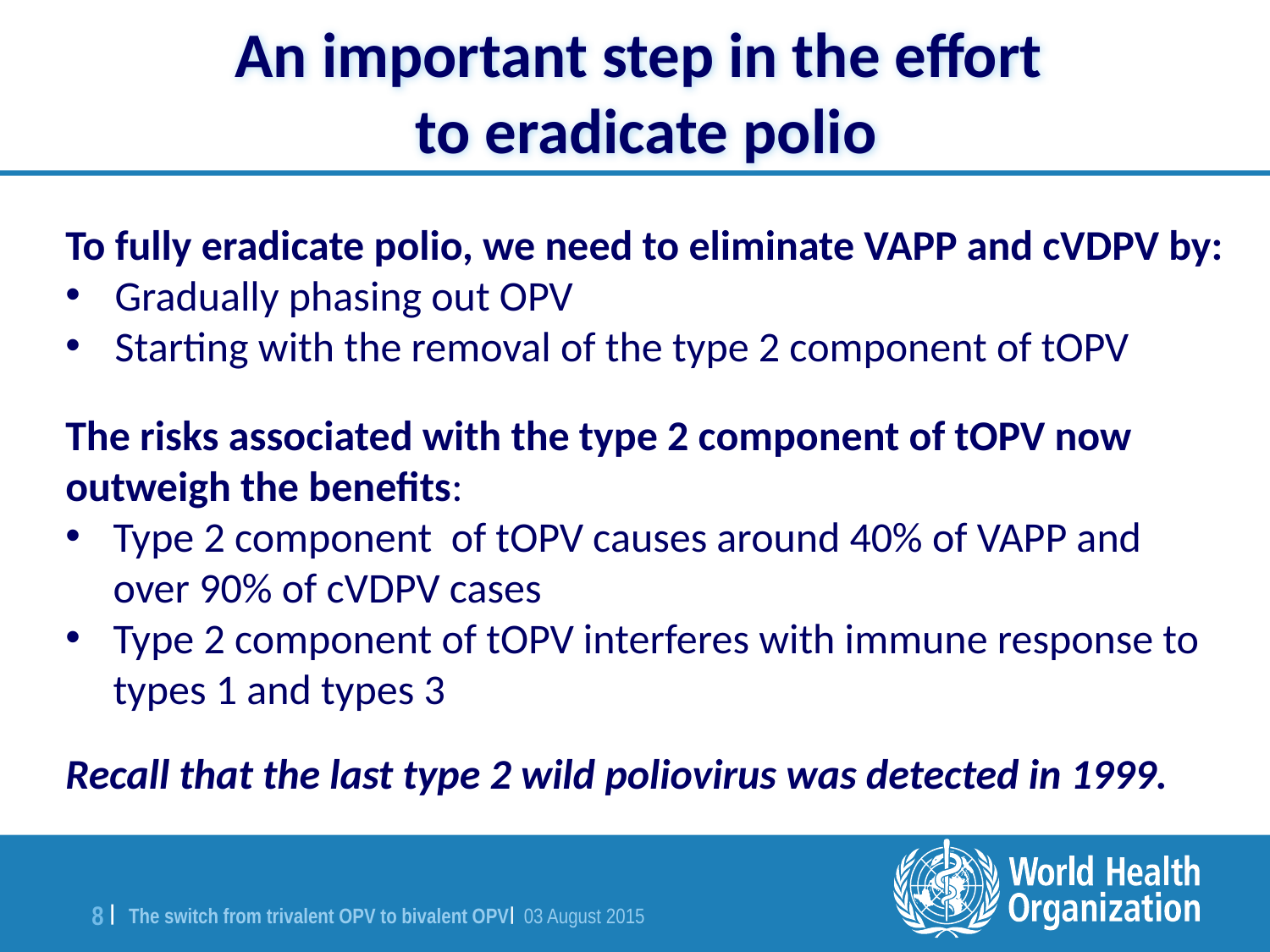

An important step in the effort
 to eradicate polio
To fully eradicate polio, we need to eliminate VAPP and cVDPV by:
Gradually phasing out OPV
Starting with the removal of the type 2 component of tOPV

The risks associated with the type 2 component of tOPV now outweigh the benefits:
Type 2 component  of tOPV causes around 40% of VAPP and over 90% of cVDPV cases
Type 2 component of tOPV interferes with immune response to types 1 and types 3

Recall that the last type 2 wild poliovirus was detected in 1999.